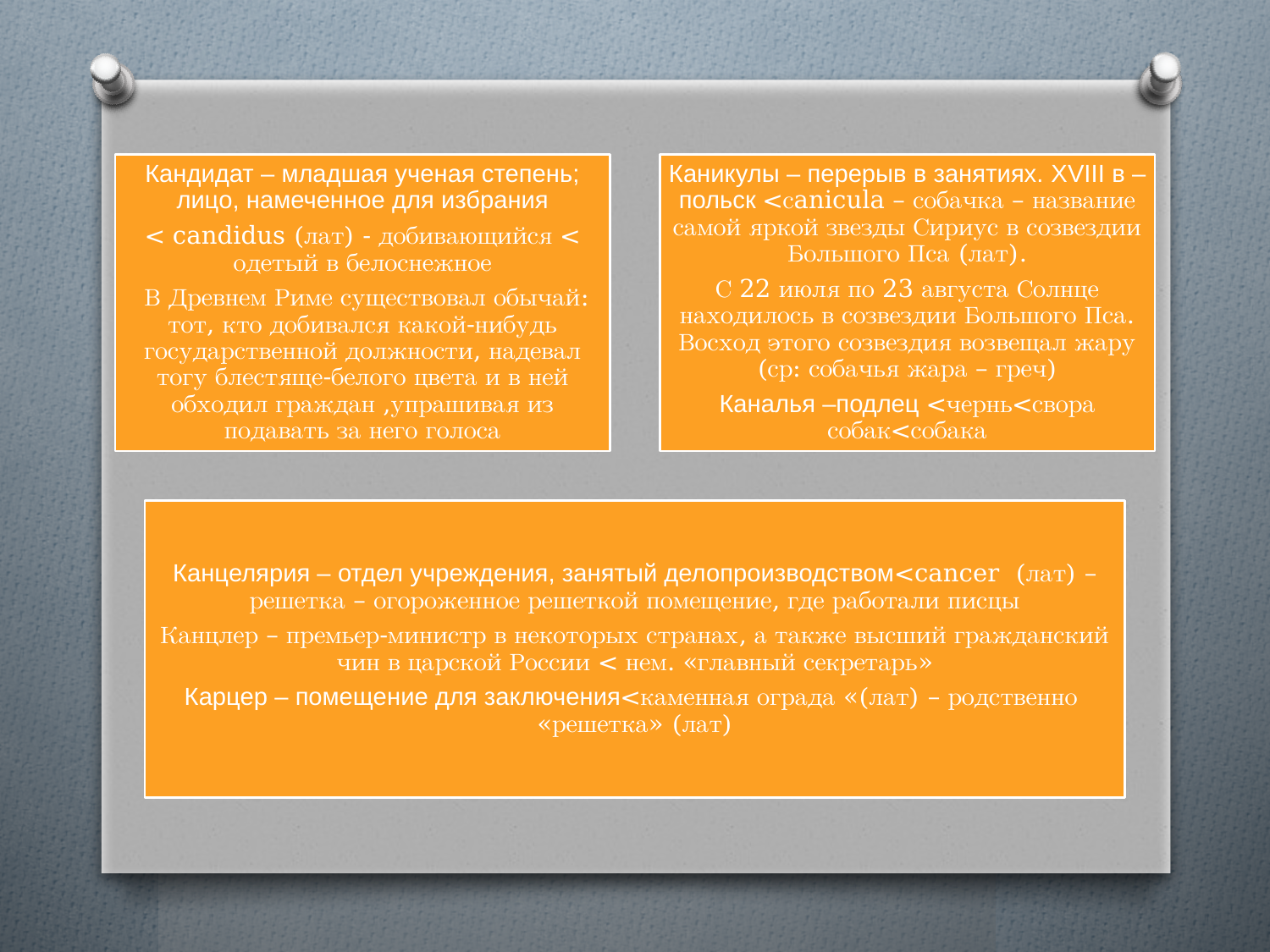

Кандидат – младшая ученая степень; лицо, намеченное для избрания
< candidus (лат) - добивающийся < одетый в белоснежное
 В Древнем Риме существовал обычай: тот, кто добивался какой-нибудь государственной должности, надевал тогу блестяще-белого цвета и в ней обходил граждан ,упрашивая из подавать за него голоса
Каникулы – перерыв в занятиях. XVIII в – польск <сanicula – собачка – название самой яркой звезды Сириус в созвездии Большого Пса (лат).
С 22 июля по 23 августа Солнце находилось в созвездии Большого Пса. Восход этого созвездия возвещал жару (ср: собачья жара – греч)
Каналья –подлец <чернь<свора собак<собака
Канцелярия – отдел учреждения, занятый делопроизводством<cancer  (лат) – решетка – огороженное решеткой помещение, где работали писцы
Канцлер – премьер-министр в некоторых странах, а также высший гражданский чин в царской России < нем. «главный секретарь»
Карцер – помещение для заключения<каменная ограда «(лат) – родственно  «решетка» (лат)